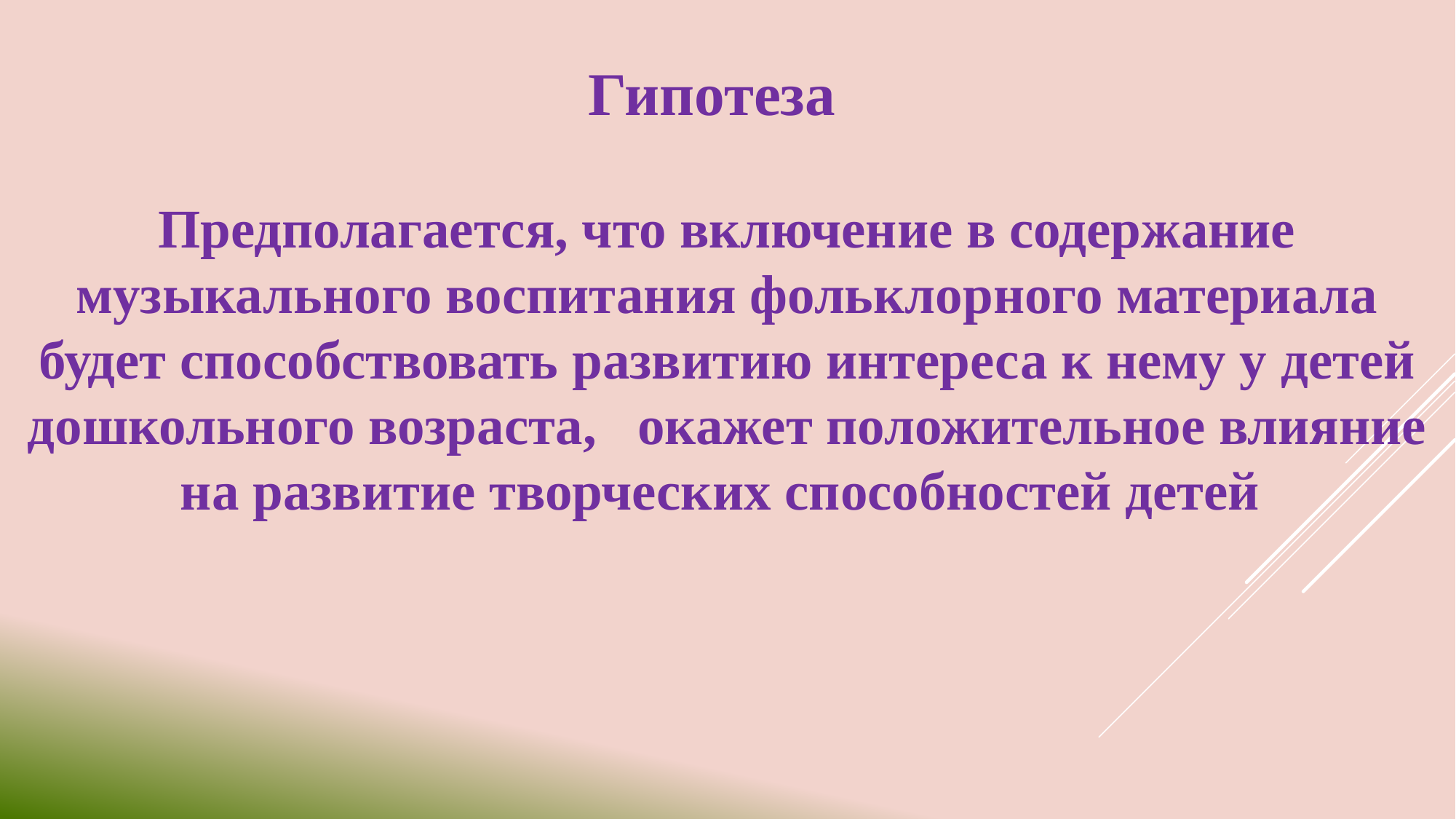

Гипотеза

Предполагается, что включение в содержание музыкального воспитания фольклорного материала будет способствовать развитию интереса к нему у детей дошкольного возраста,   окажет положительное влияние на развитие творческих способностей детей